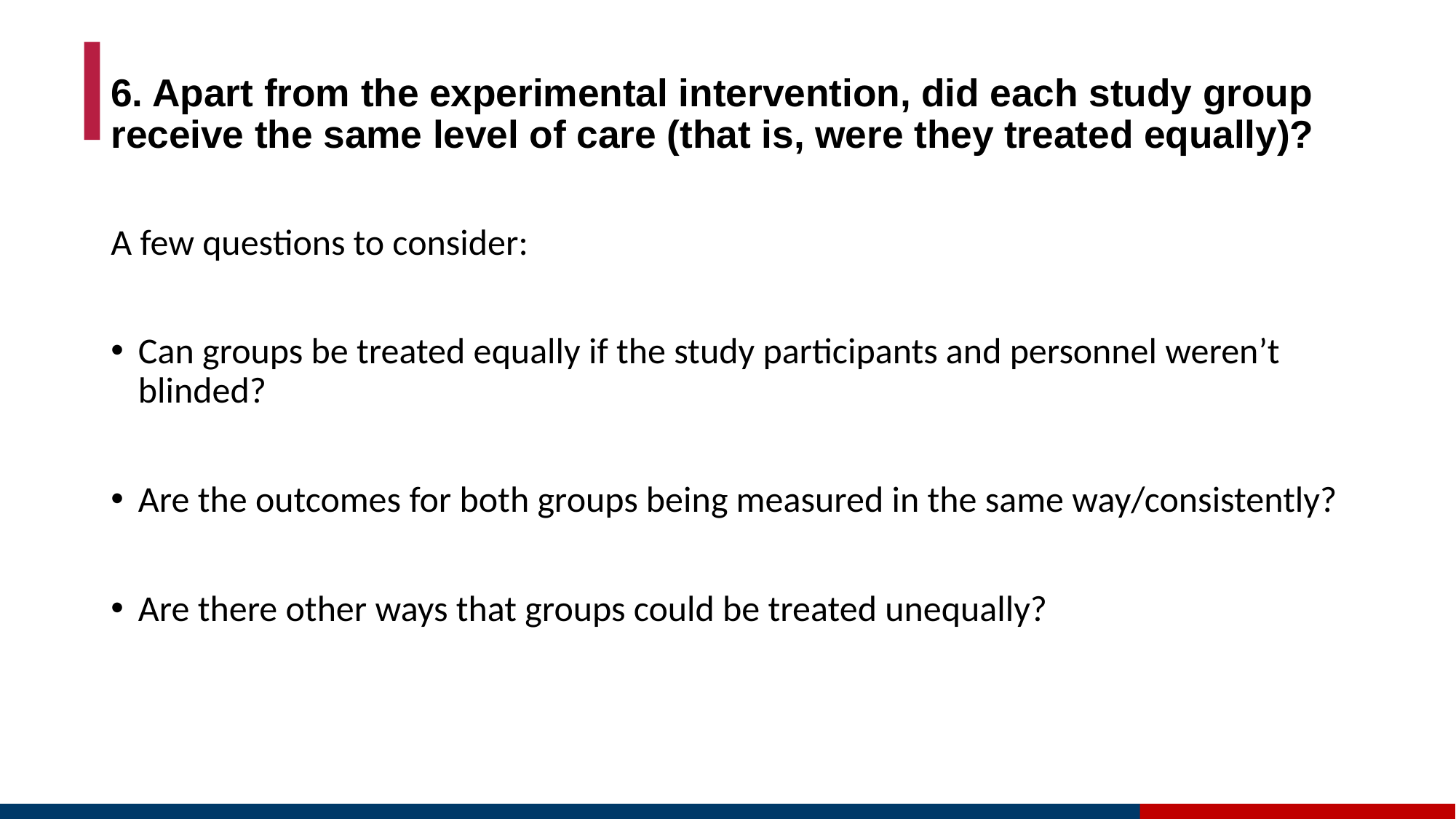

# 6. Apart from the experimental intervention, did each study group receive the same level of care (that is, were they treated equally)?
A few questions to consider:

Can groups be treated equally if the study participants and personnel weren’t blinded?

Are the outcomes for both groups being measured in the same way/consistently?

Are there other ways that groups could be treated unequally?